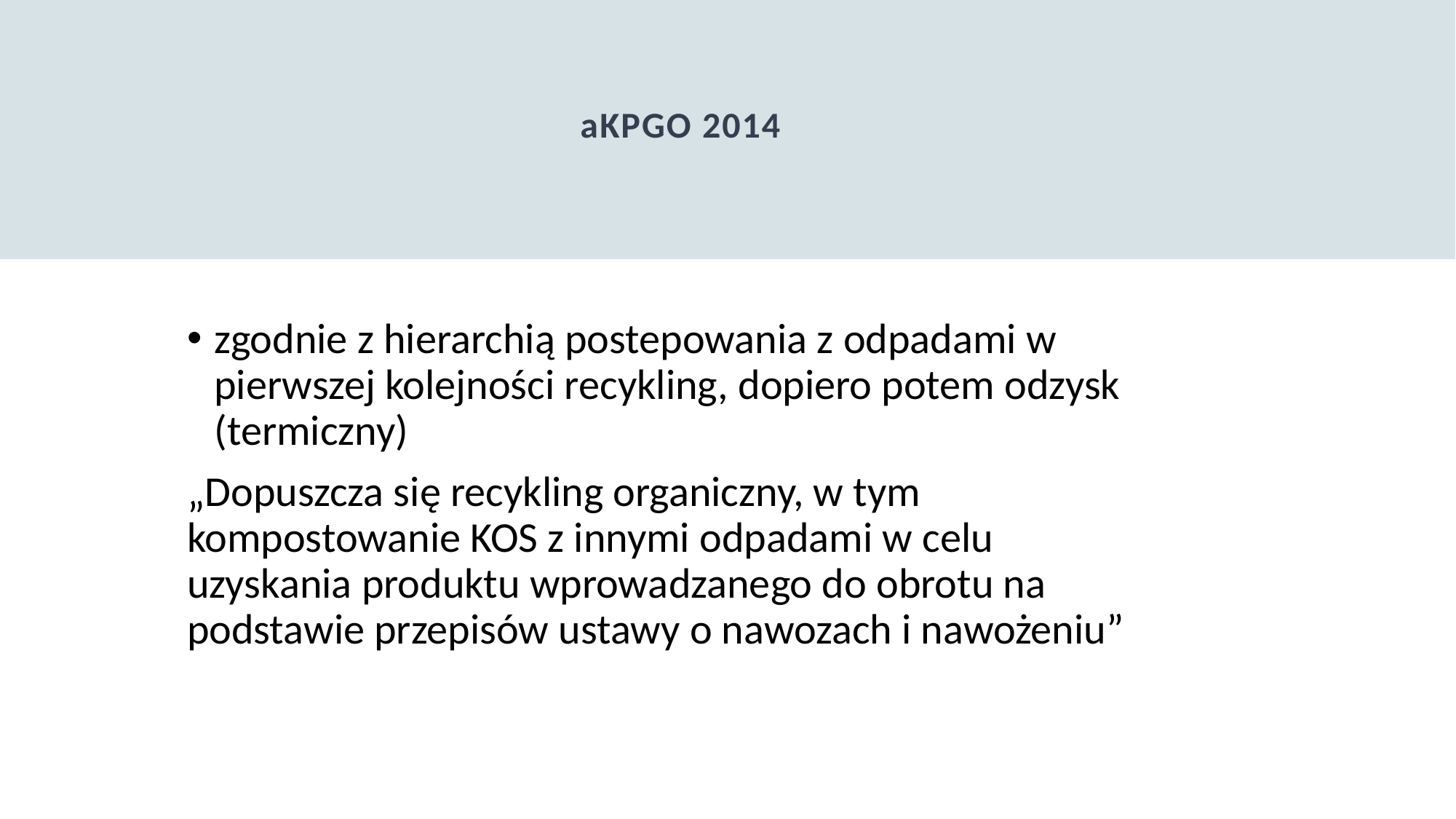

# aKPGO 2014
zgodnie z hierarchią postepowania z odpadami w pierwszej kolejności recykling, dopiero potem odzysk (termiczny)
„Dopuszcza się recykling organiczny, w tym kompostowanie KOS z innymi odpadami w celu uzyskania produktu wprowadzanego do obrotu na podstawie przepisów ustawy o nawozach i nawożeniu”